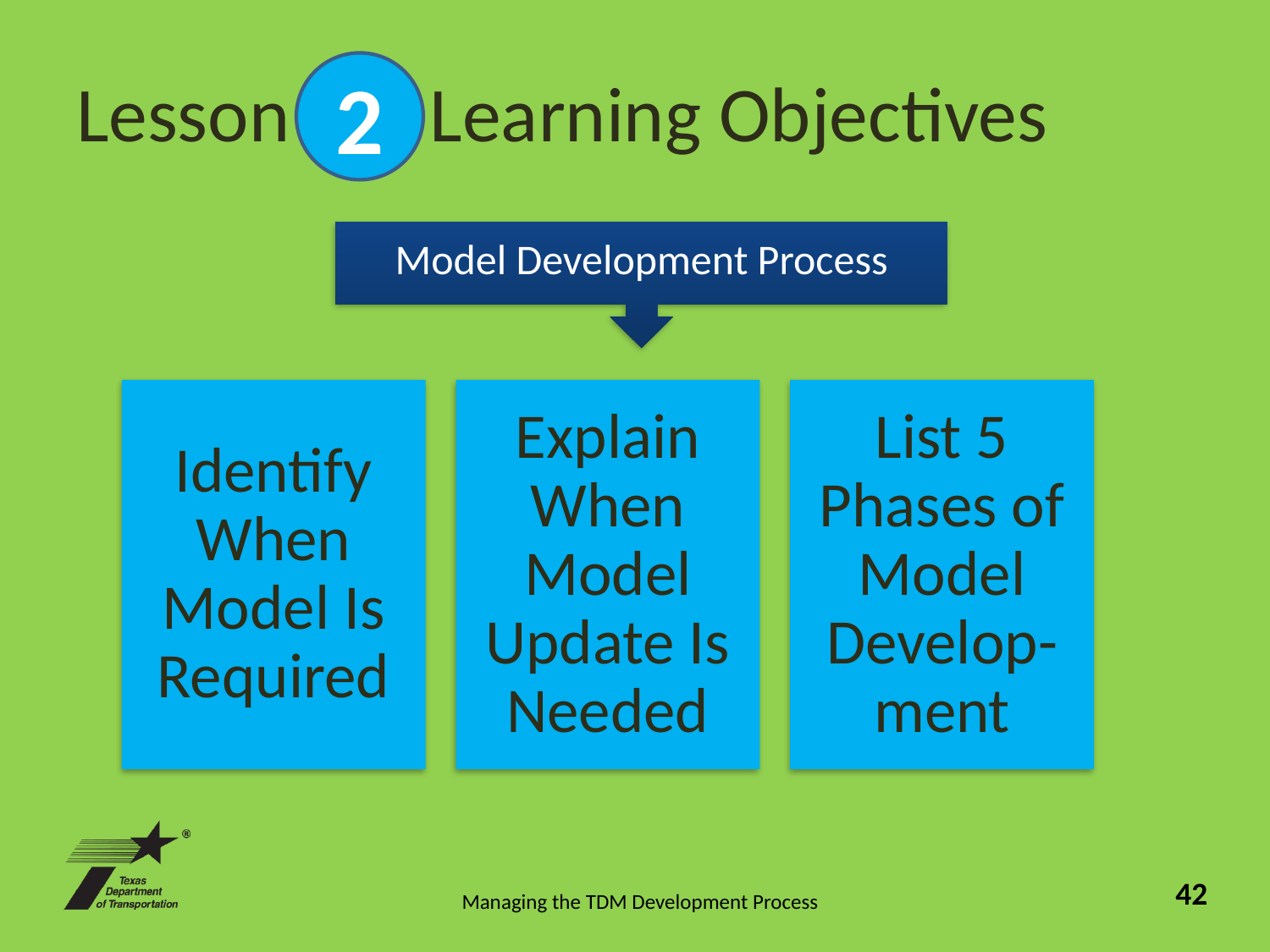

# Lesson        Learning Objectives
2
Model Development Process
Identify When Model Is Required
Explain When Model Update Is Needed
List 5 Phases of Model Develop-ment